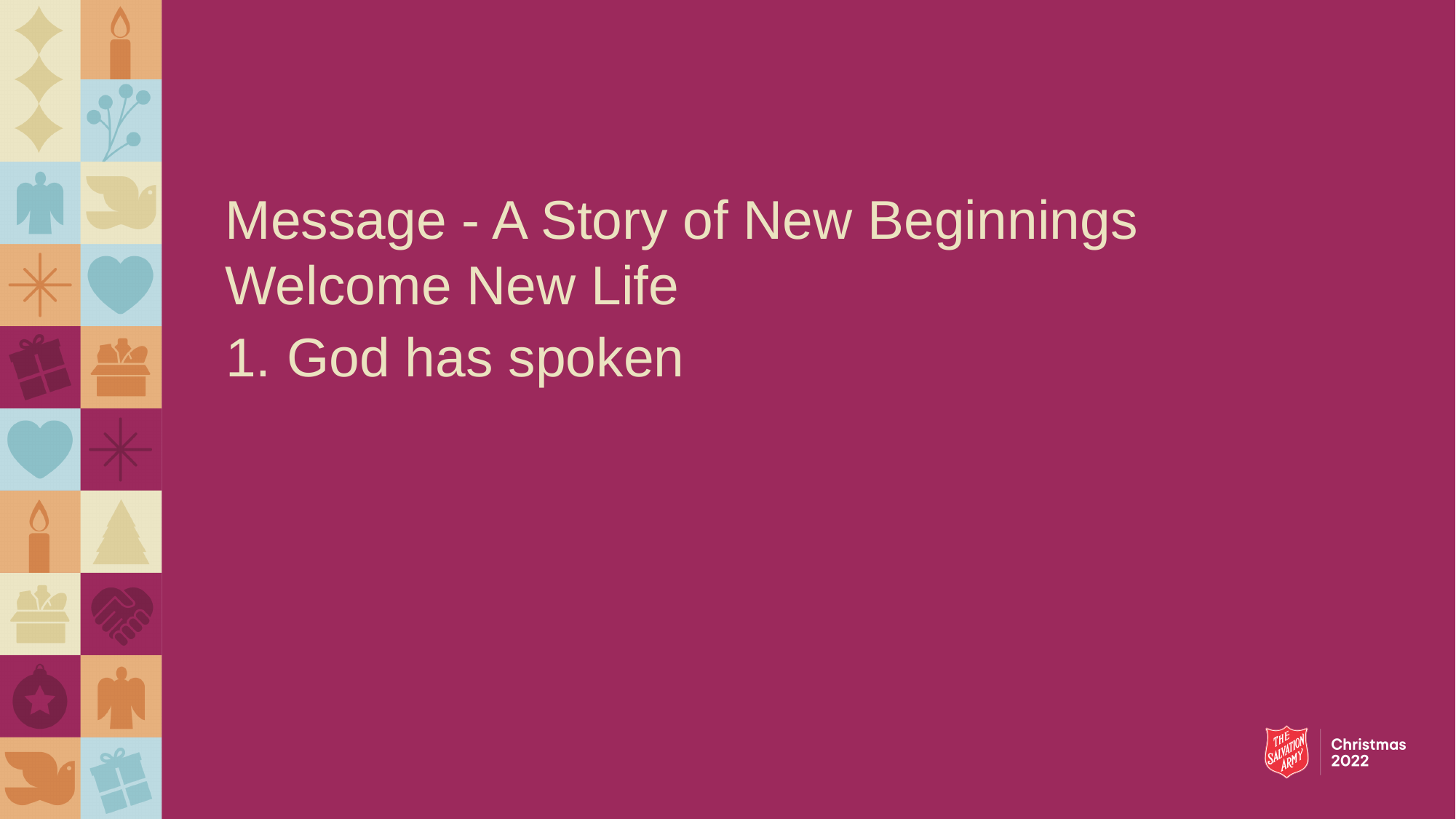

Message - A Story of New Beginnings
Welcome New Life
God has spoken